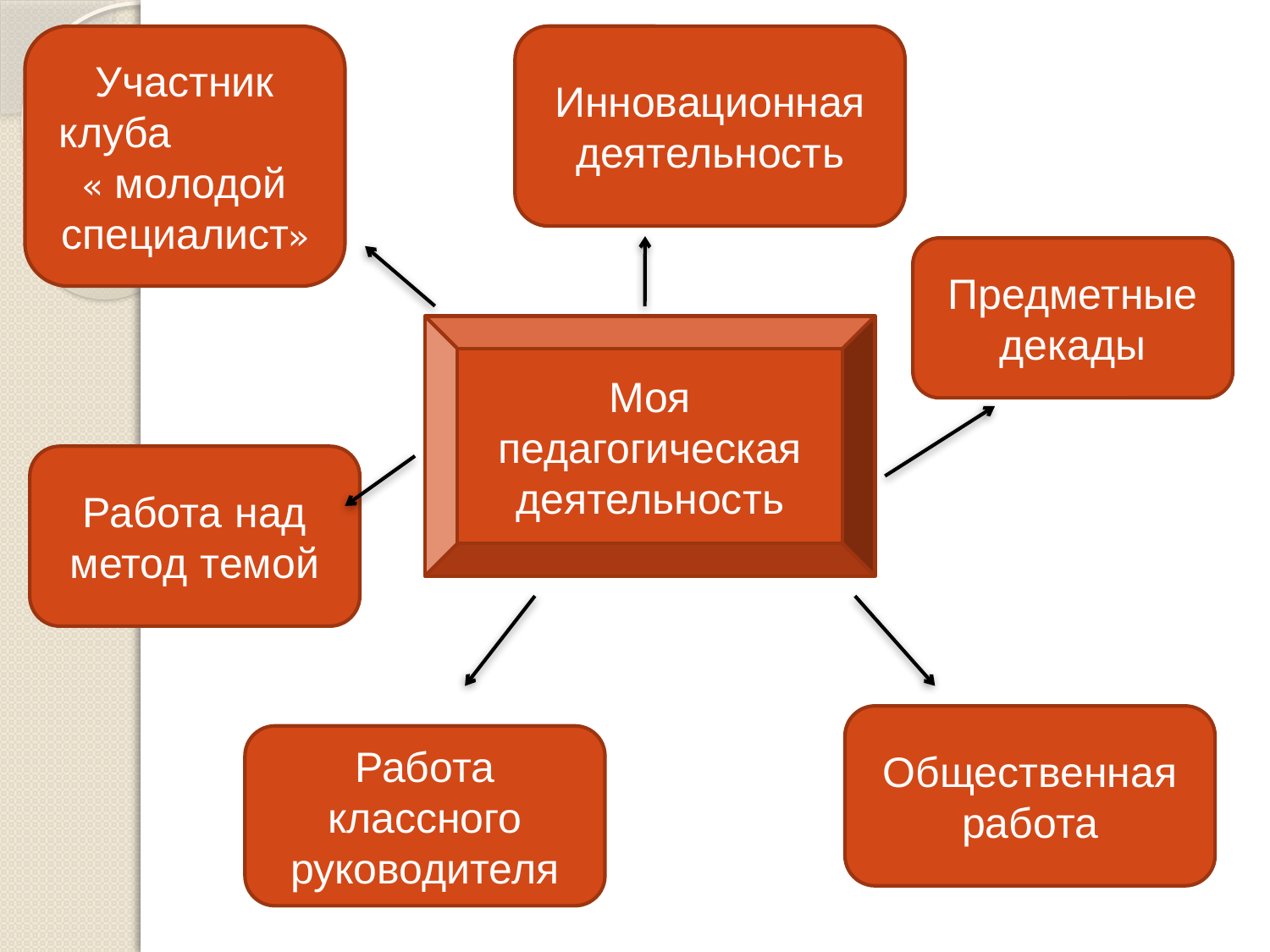

#
Участник клуба            « молодой специалист»
Инновационная деятельность
Предметные декады
Моя педагогическая деятельность
Работа над метод темой
Общественная работа
Работа классного руководителя